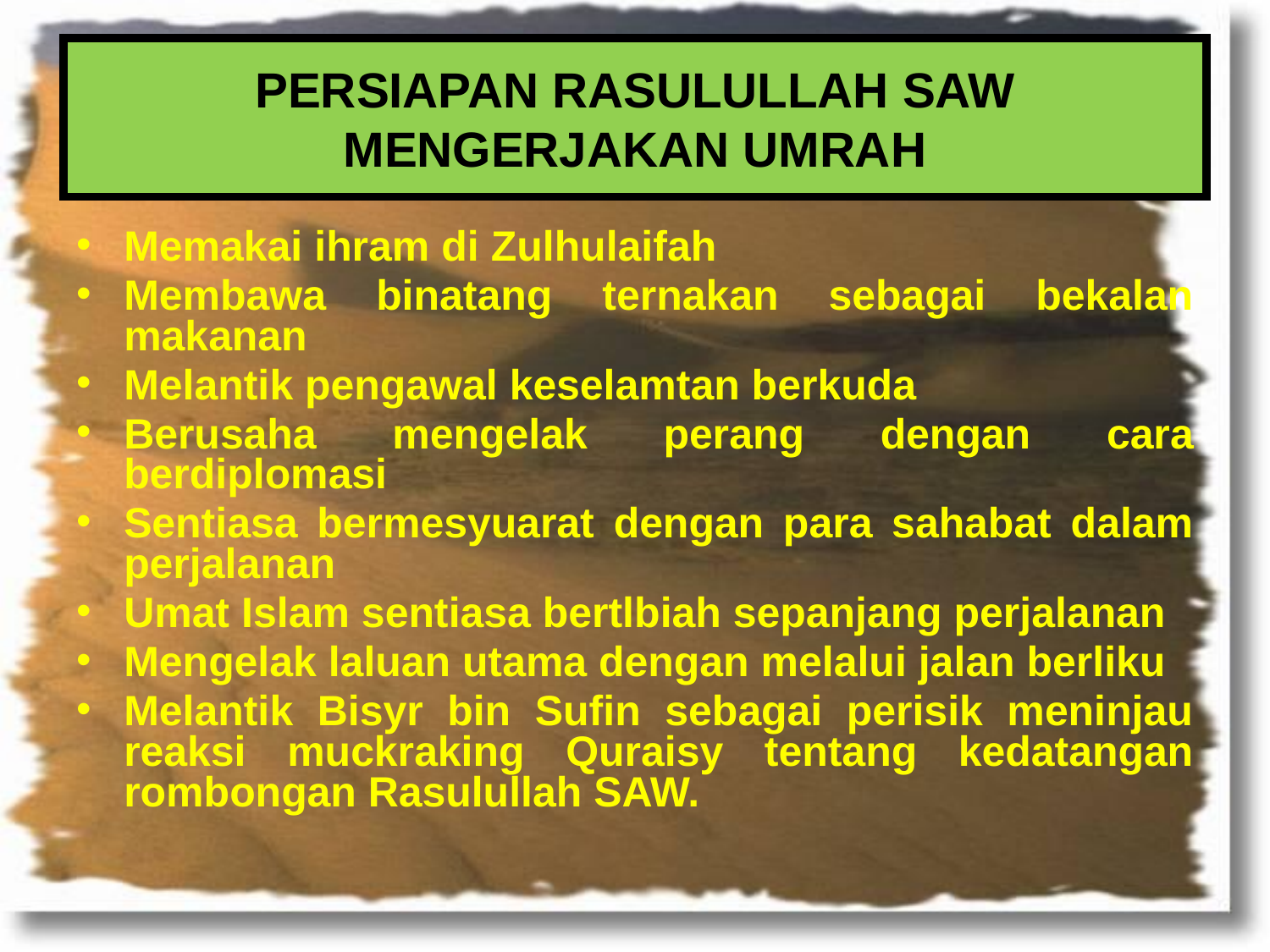

PERSIAPAN RASULULLAH SAW MENGERJAKAN UMRAH
Memakai ihram di Zulhulaifah
Membawa binatang ternakan sebagai bekalan makanan
Melantik pengawal keselamtan berkuda
Berusaha mengelak perang dengan cara berdiplomasi
Sentiasa bermesyuarat dengan para sahabat dalam perjalanan
Umat Islam sentiasa bertlbiah sepanjang perjalanan
Mengelak laluan utama dengan melalui jalan berliku
Melantik Bisyr bin Sufin sebagai perisik meninjau reaksi muckraking Quraisy tentang kedatangan rombongan Rasulullah SAW.